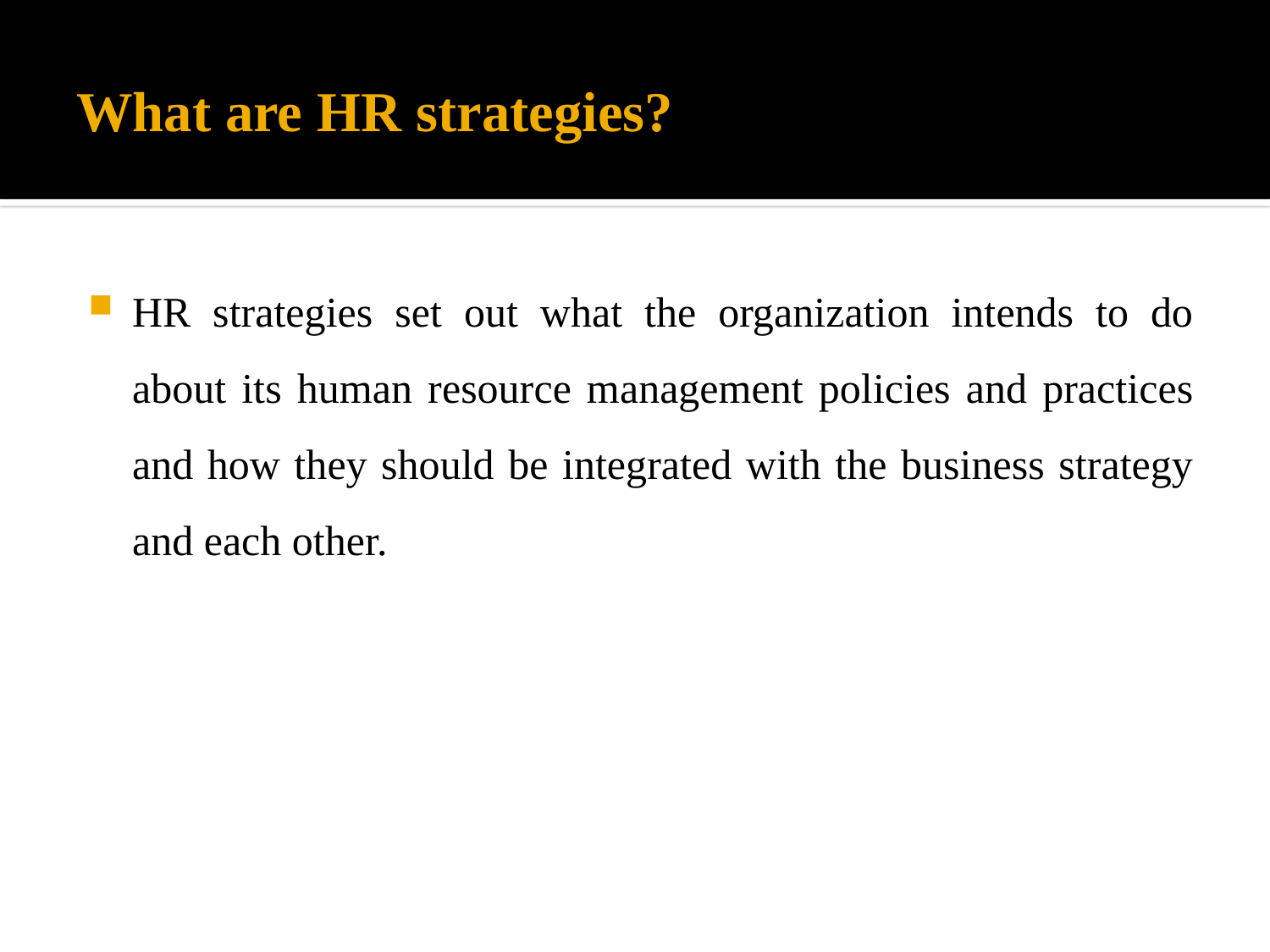

# What are HR strategies?
HR strategies set out what the organization intends to do about its human resource management policies and practices and how they should be integrated with the business strategy and each other.